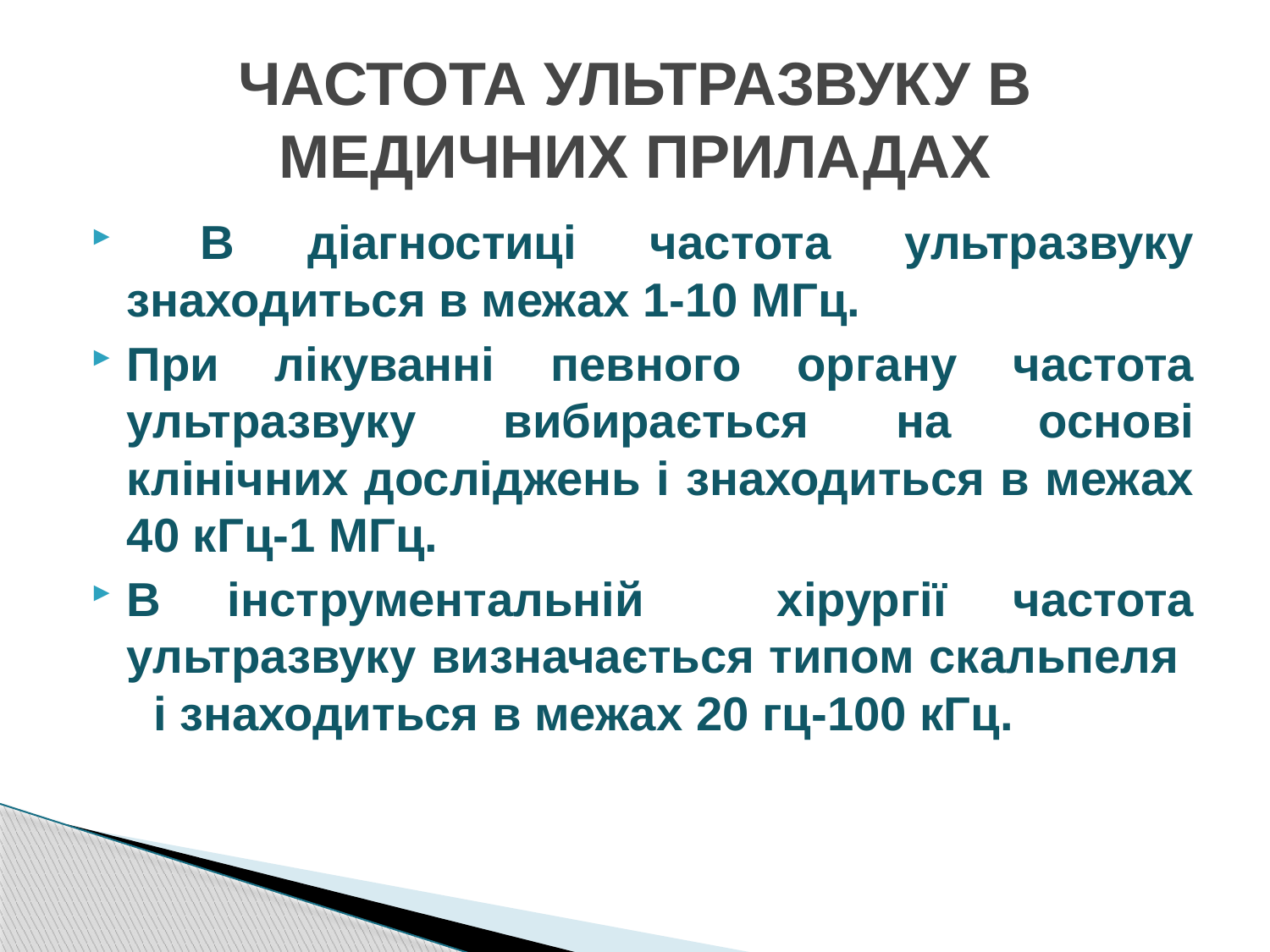

# ЧАСТОТА УЛЬТРАЗВУКУ В МЕДИЧНИХ ПРИЛАДАХ
 В діагностиці частота ультразвуку знаходиться в межах 1-10 МГц.
При лікуванні певного органу частота ультразвуку вибирається на основі клінічних досліджень і знаходиться в межах 40 кГц-1 МГц.
В інструментальній  хірургії частота ультразвуку визначається типом скальпеля    і знаходиться в межах 20 гц-100 кГц.